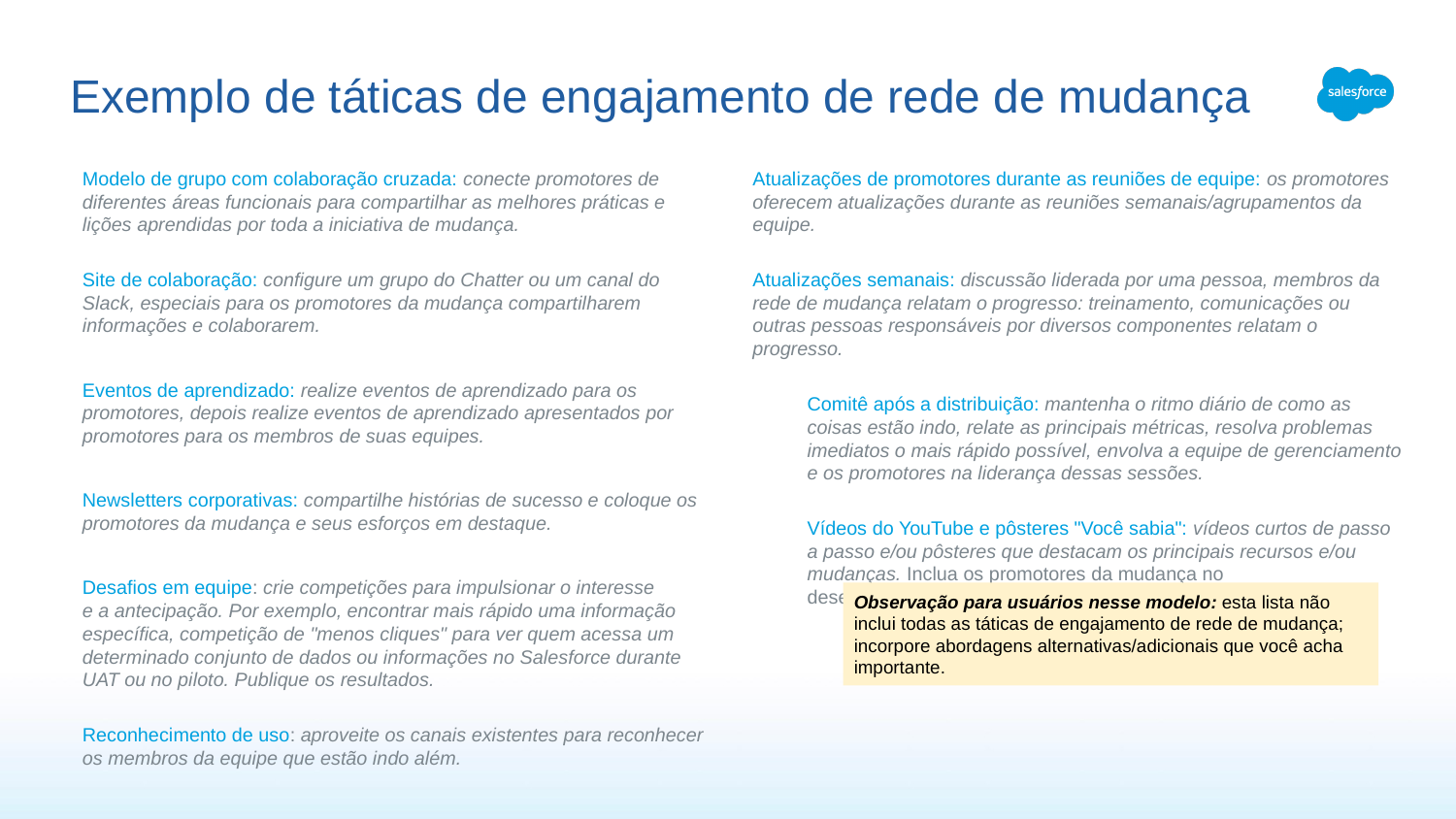

# Exemplo de táticas de engajamento de rede de mudança
Modelo de grupo com colaboração cruzada: conecte promotores de diferentes áreas funcionais para compartilhar as melhores práticas e lições aprendidas por toda a iniciativa de mudança.

Site de colaboração: configure um grupo do Chatter ou um canal do Slack, especiais para os promotores da mudança compartilharem informações e colaborarem.

Eventos de aprendizado: realize eventos de aprendizado para os promotores, depois realize eventos de aprendizado apresentados por promotores para os membros de suas equipes.

Newsletters corporativas: compartilhe histórias de sucesso e coloque os promotores da mudança e seus esforços em destaque.

Desafios em equipe: crie competições para impulsionar o interesse
e a antecipação. Por exemplo, encontrar mais rápido uma informação específica, competição de "menos cliques" para ver quem acessa um determinado conjunto de dados ou informações no Salesforce durante UAT ou no piloto. Publique os resultados.

Reconhecimento de uso: aproveite os canais existentes para reconhecer os membros da equipe que estão indo além.
Atualizações de promotores durante as reuniões de equipe: os promotores oferecem atualizações durante as reuniões semanais/agrupamentos da equipe.

Atualizações semanais: discussão liderada por uma pessoa, membros da rede de mudança relatam o progresso: treinamento, comunicações ou outras pessoas responsáveis por diversos componentes relatam o progresso.

Comitê após a distribuição: mantenha o ritmo diário de como as coisas estão indo, relate as principais métricas, resolva problemas imediatos o mais rápido possível, envolva a equipe de gerenciamento e os promotores na liderança dessas sessões.

Vídeos do YouTube e pôsteres "Você sabia": vídeos curtos de passo a passo e/ou pôsteres que destacam os principais recursos e/ou mudanças. Inclua os promotores da mudança no desenvolvimento/gravação dos vídeos e pôsteres.

Observação para usuários nesse modelo: esta lista não inclui todas as táticas de engajamento de rede de mudança; incorpore abordagens alternativas/adicionais que você acha importante.